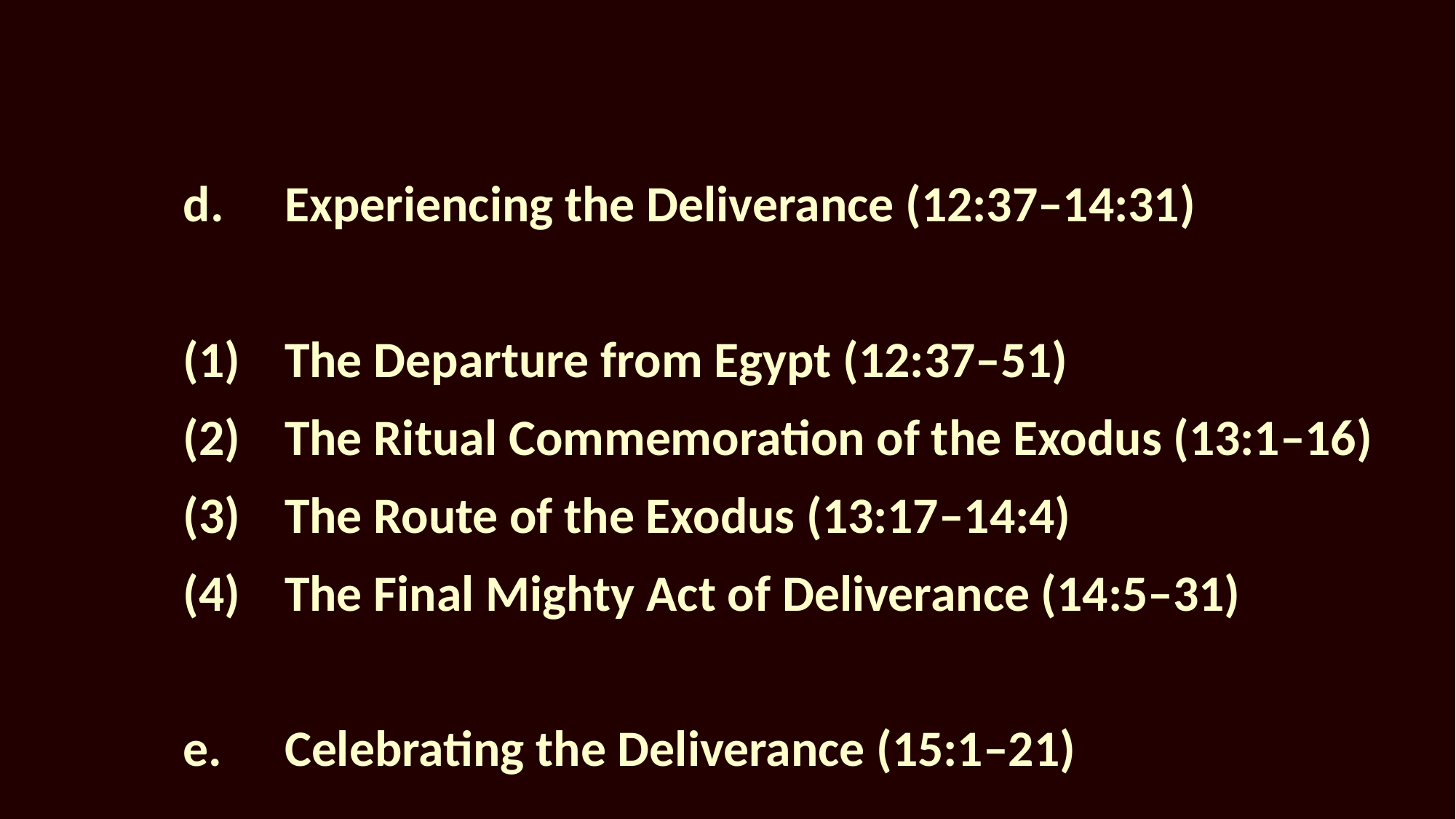

d.		Experiencing the Deliverance (12:37–14:31)

		(1)	The Departure from Egypt (12:37–51)
		(2)	The Ritual Commemoration of the Exodus (13:1–16)
		(3)	The Route of the Exodus (13:17–14:4)
		(4)	The Final Mighty Act of Deliverance (14:5–31)

	e.			Celebrating the Deliverance (15:1–21)